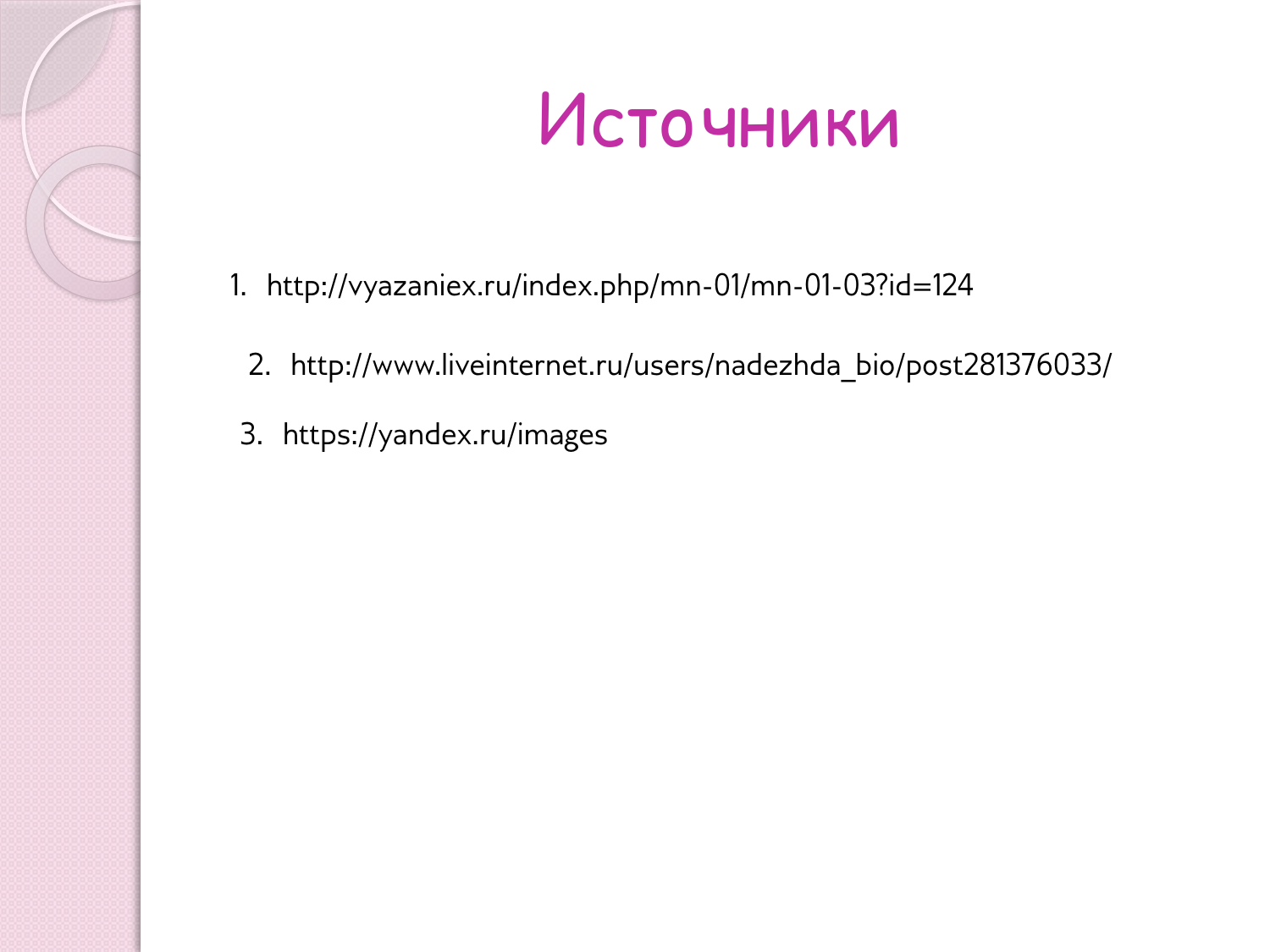

# Источники
1.  http://vyazaniex.ru/index.php/mn-01/mn-01-03?id=124
     2.  http://www.liveinternet.ru/users/nadezhda_bio/post281376033/
 3.  https://yandex.ru/images